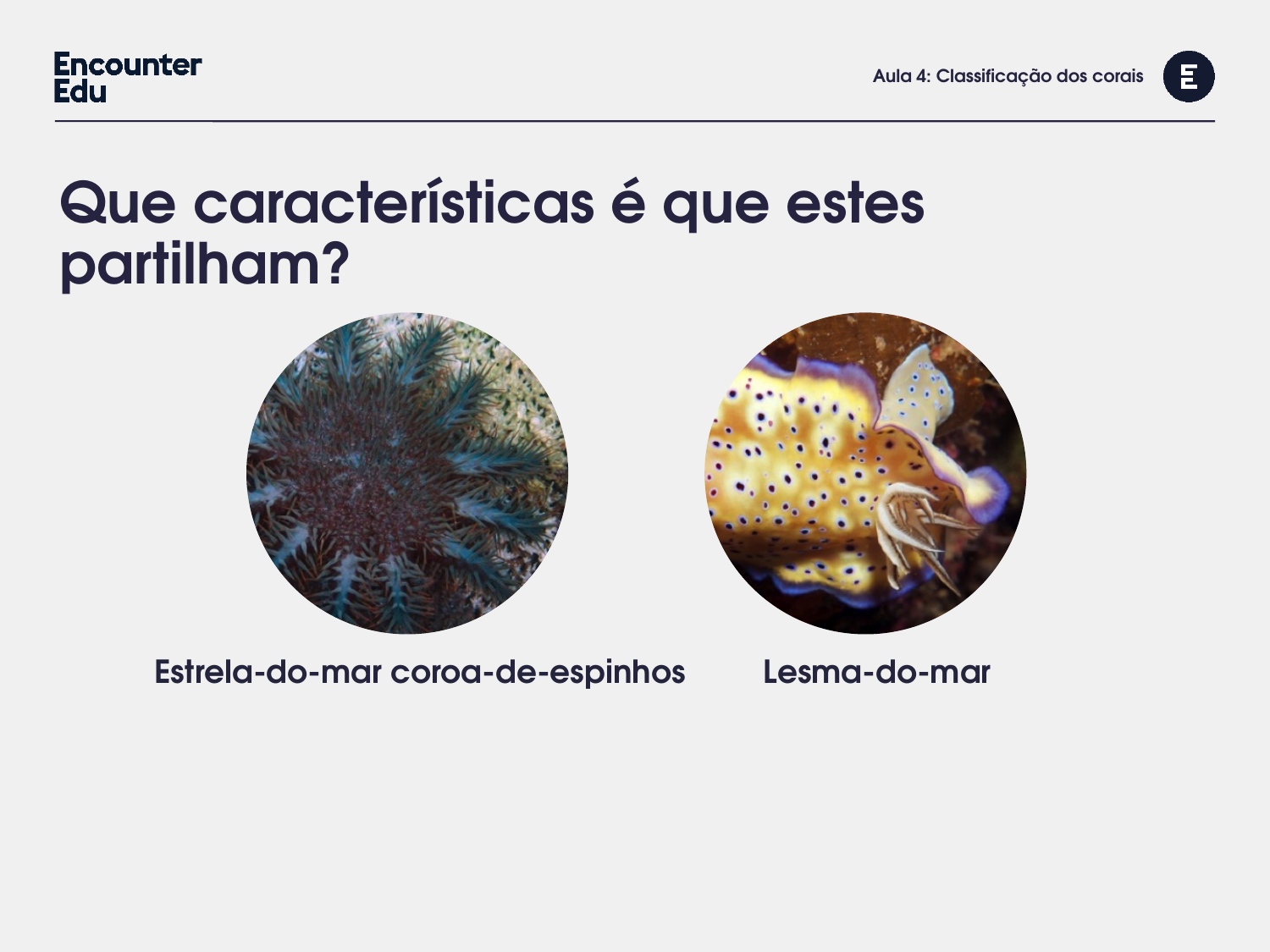

# Aula 4: Classificação dos corais
Que características é que estes partilham?

Estrela-do-mar coroa-de-espinhos
Lesma-do-mar